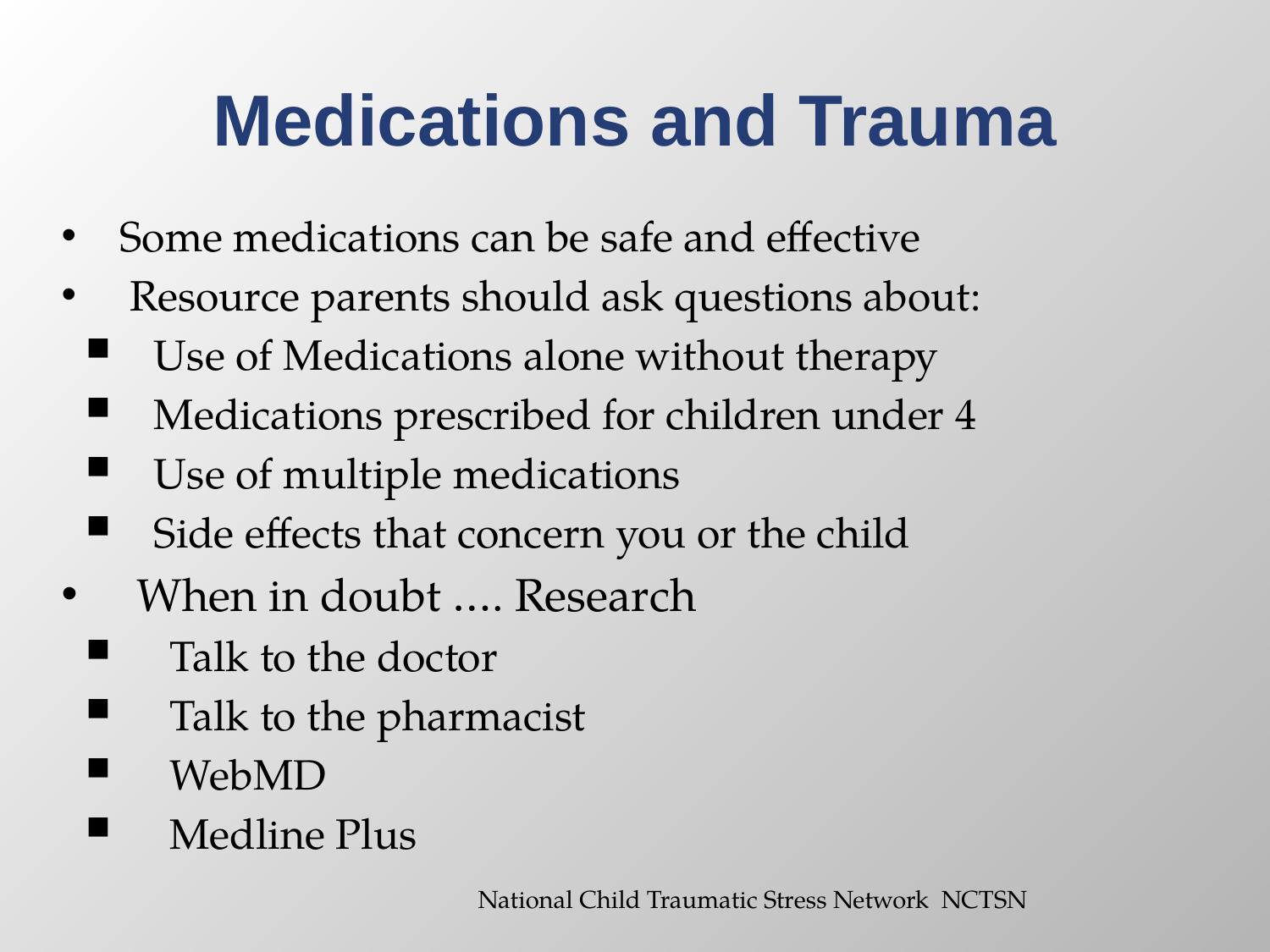

# Medications and Trauma
 Some medications can be safe and effective
  Resource parents should ask questions about:
  Use of Medications alone without therapy
  Medications prescribed for children under 4
  Use of multiple medications
  Side effects that concern you or the child
 When in doubt …. Research
  Talk to the doctor
  Talk to the pharmacist
  WebMD
  Medline Plus
National Child Traumatic Stress Network  NCTSN